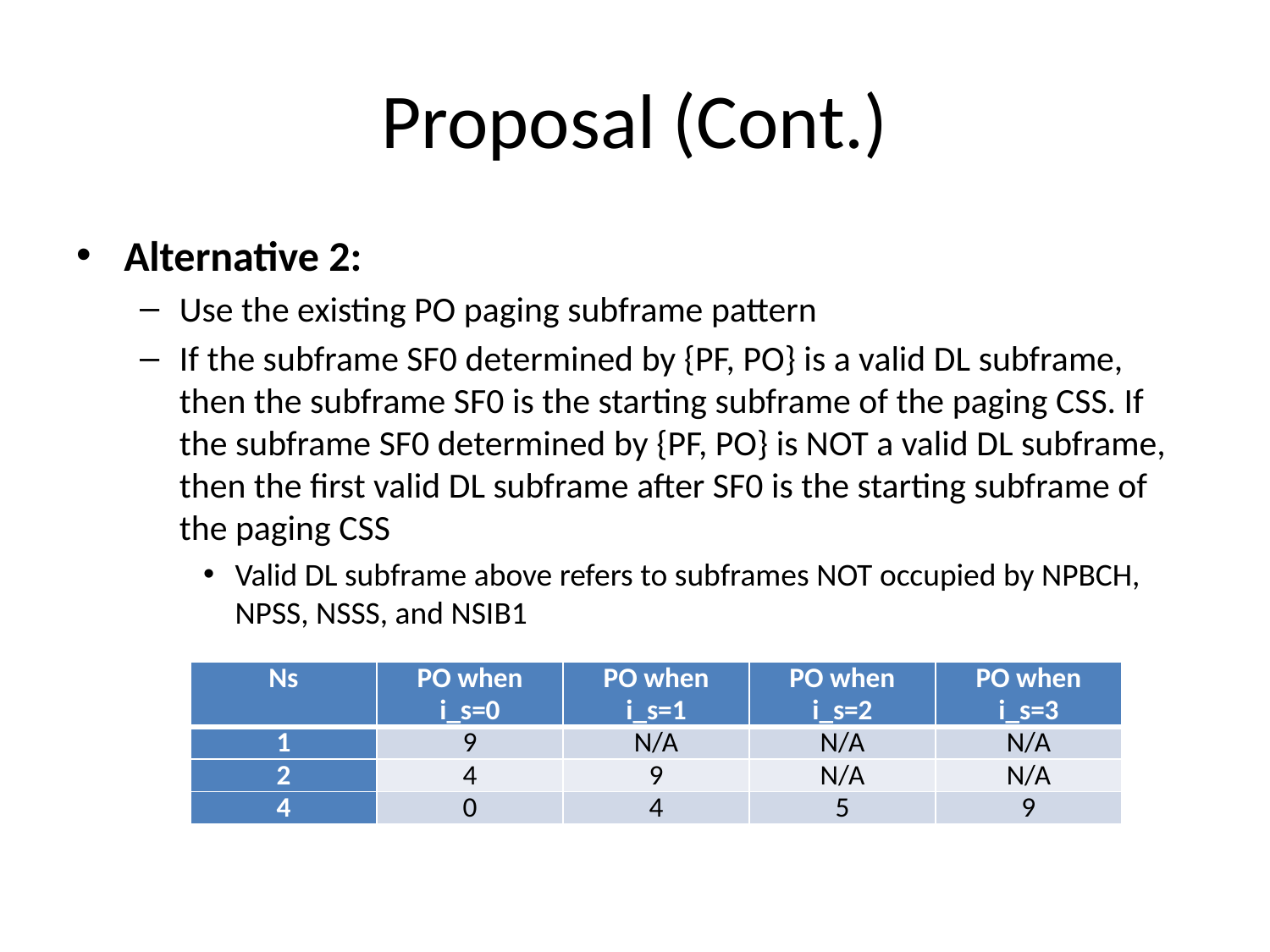

# Proposal (Cont.)
Alternative 2:
Use the existing PO paging subframe pattern
If the subframe SF0 determined by {PF, PO} is a valid DL subframe, then the subframe SF0 is the starting subframe of the paging CSS. If the subframe SF0 determined by {PF, PO} is NOT a valid DL subframe, then the first valid DL subframe after SF0 is the starting subframe of the paging CSS
Valid DL subframe above refers to subframes NOT occupied by NPBCH, NPSS, NSSS, and NSIB1
| Ns | PO when i\_s=0 | PO when i\_s=1 | PO when i\_s=2 | PO when i\_s=3 |
| --- | --- | --- | --- | --- |
| 1 | 9 | N/A | N/A | N/A |
| 2 | 4 | 9 | N/A | N/A |
| 4 | 0 | 4 | 5 | 9 |